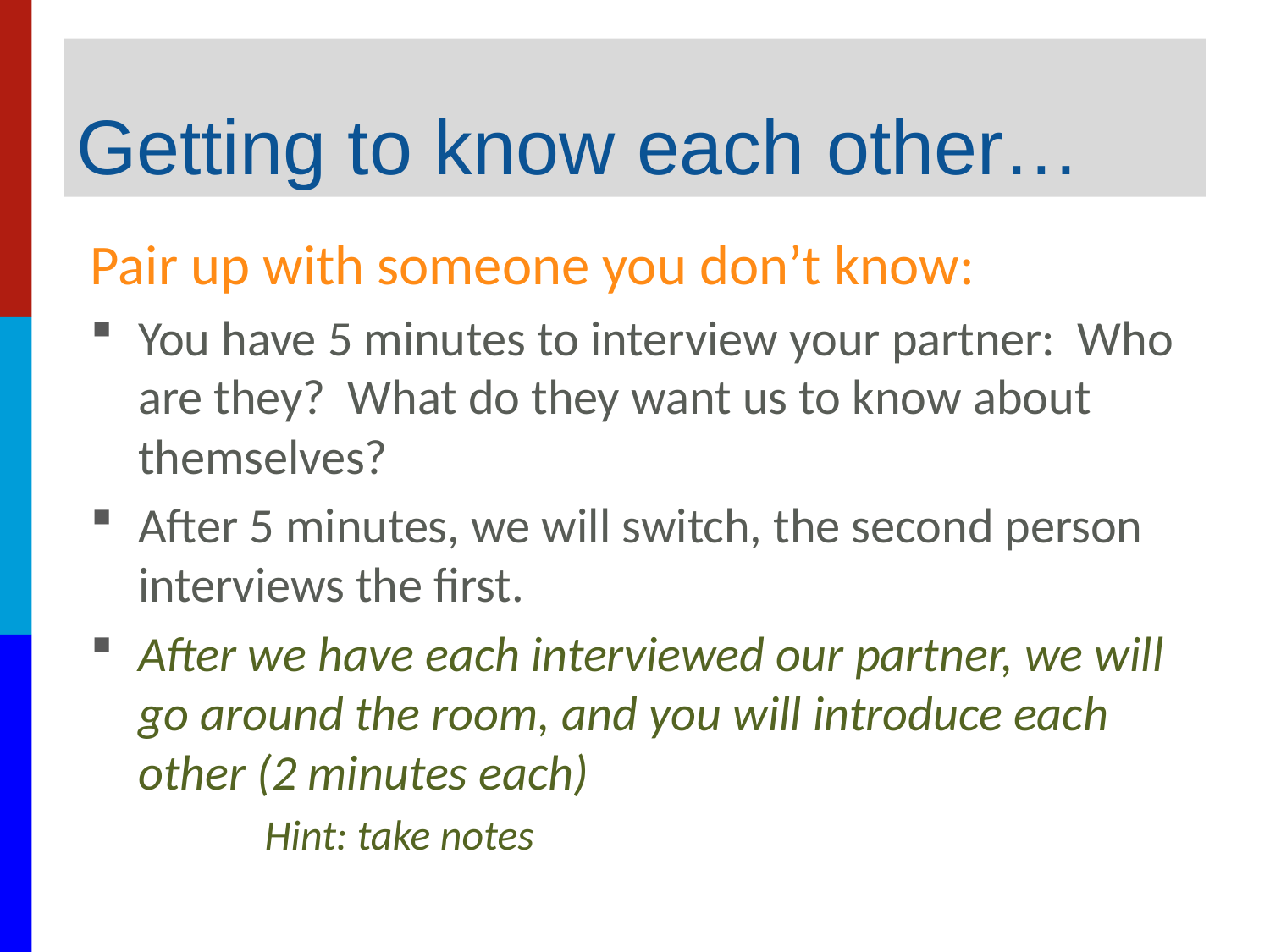

# Getting to know each other…
Pair up with someone you don’t know:
You have 5 minutes to interview your partner:  Who are they?  What do they want us to know about themselves?
After 5 minutes, we will switch, the second person interviews the first.
After we have each interviewed our partner, we will go around the room, and you will introduce each other (2 minutes each)
Hint: take notes